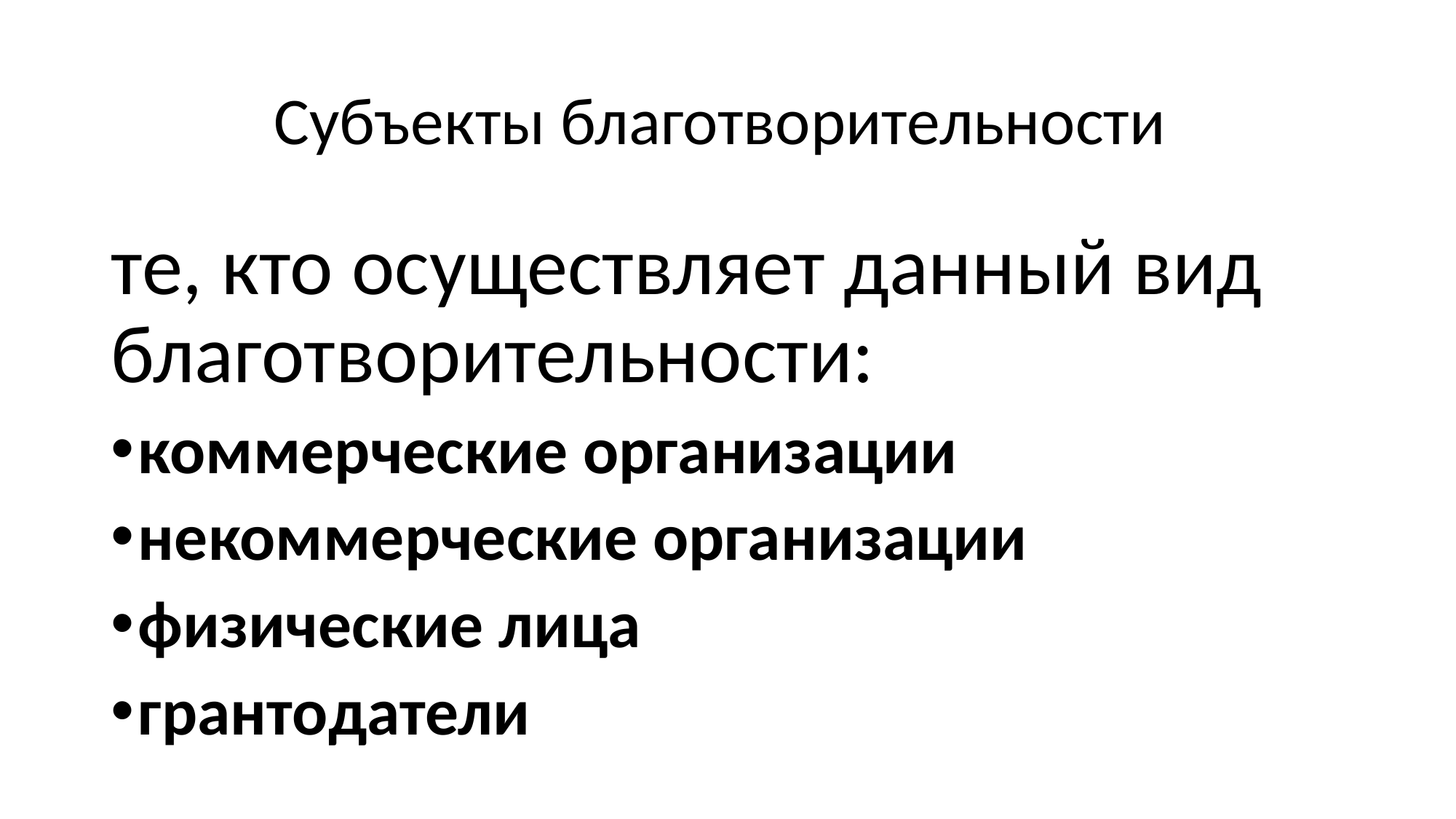

# Субъекты благотворительности
те, кто осуществляет данный вид благотворительности:
коммерческие организации
некоммерческие организации
физические лица
грантодатели